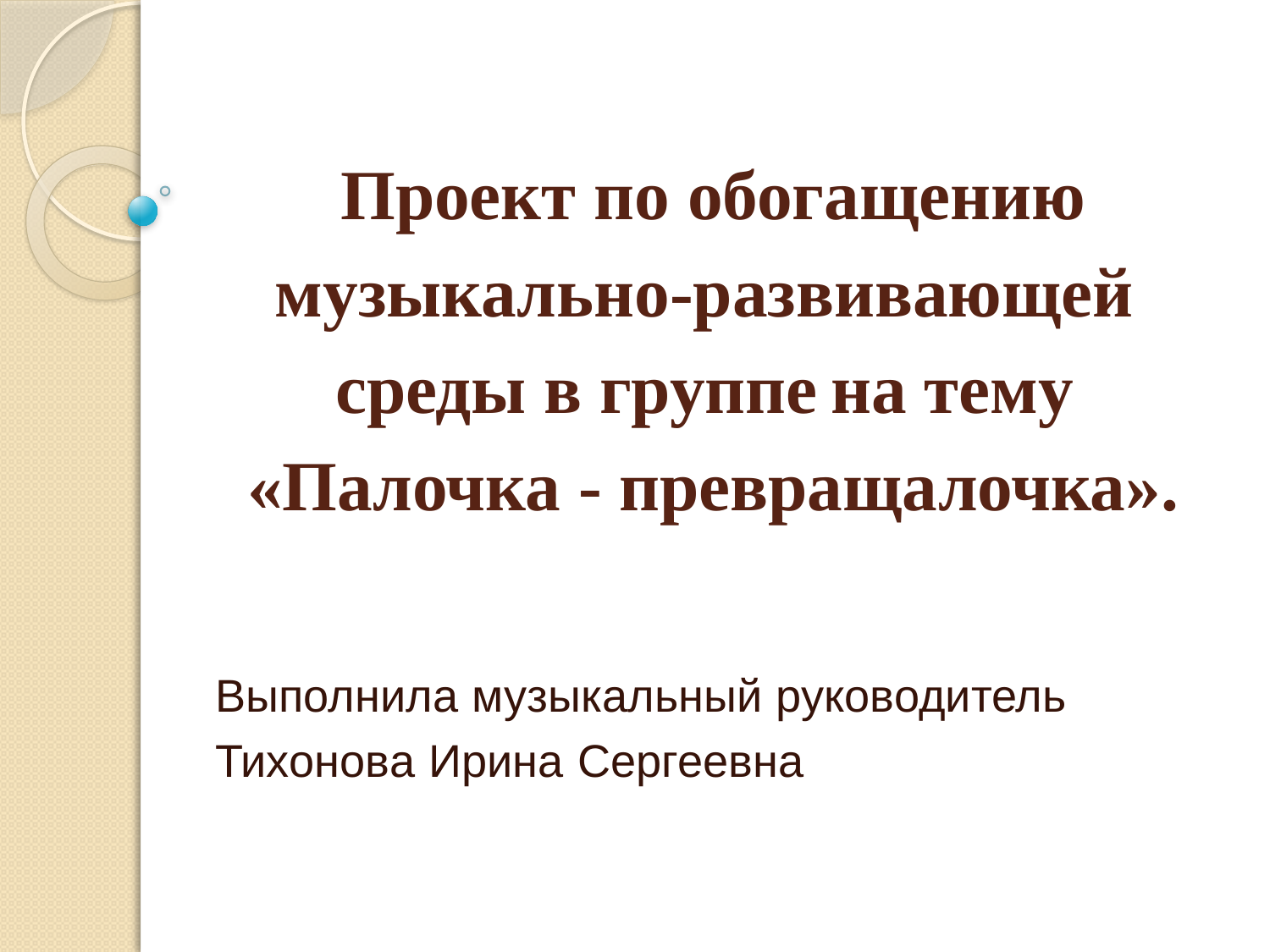

# Проект по обогащению музыкально-развивающей среды в группе на тему «Палочка - превращалочка».
Выполнила музыкальный руководитель
Тихонова Ирина Сергеевна